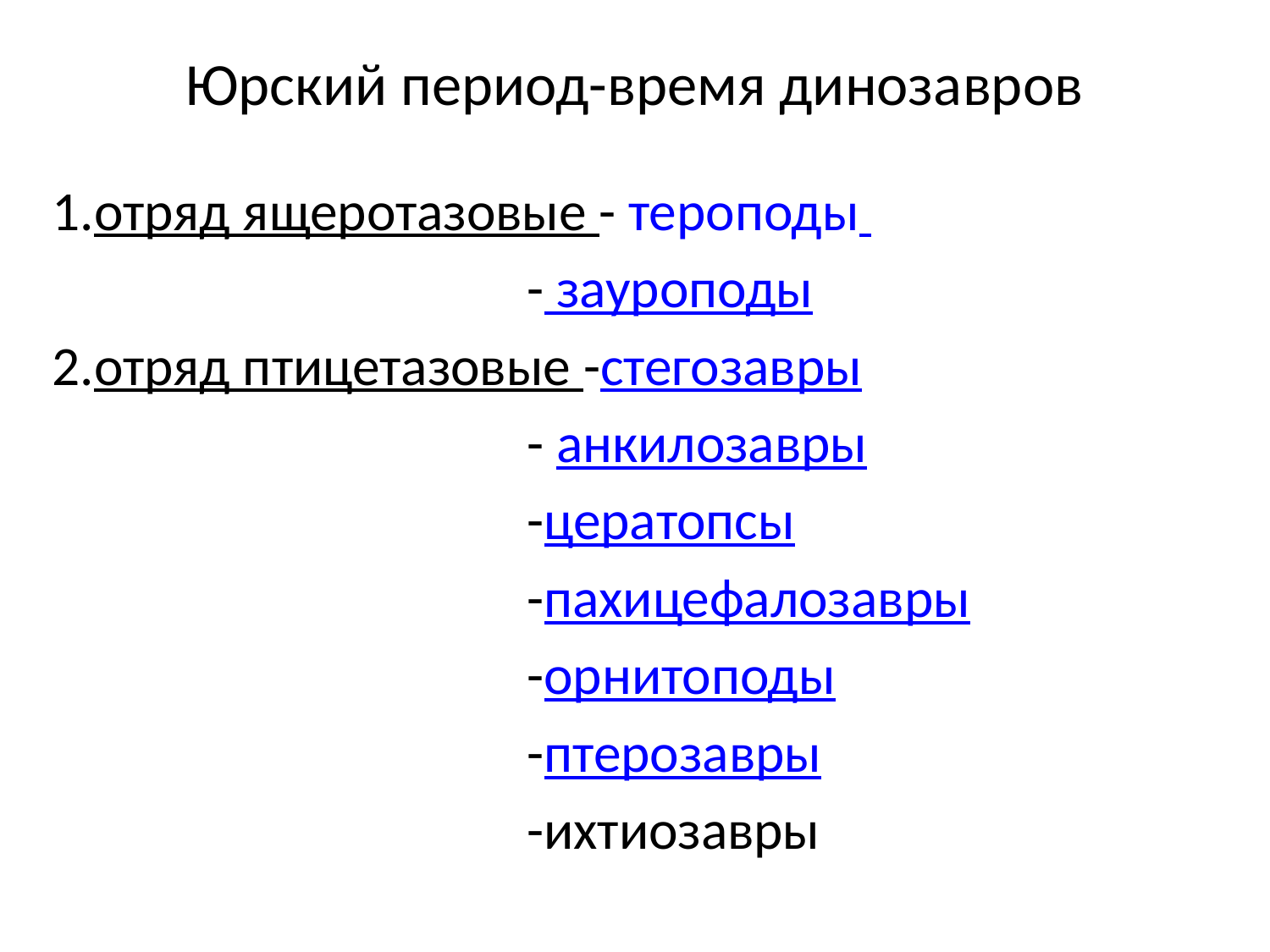

# Юрский период-время динозавров
1.отряд ящеротазовые - тероподы
                                      - зауроподы
2.отряд птицетазовые -стегозавры
                                      - анкилозавры
                                      -цератопсы
                                      -пахицефалозавры
                                      -орнитоподы
                                      -птерозавры
                                      -ихтиозавры